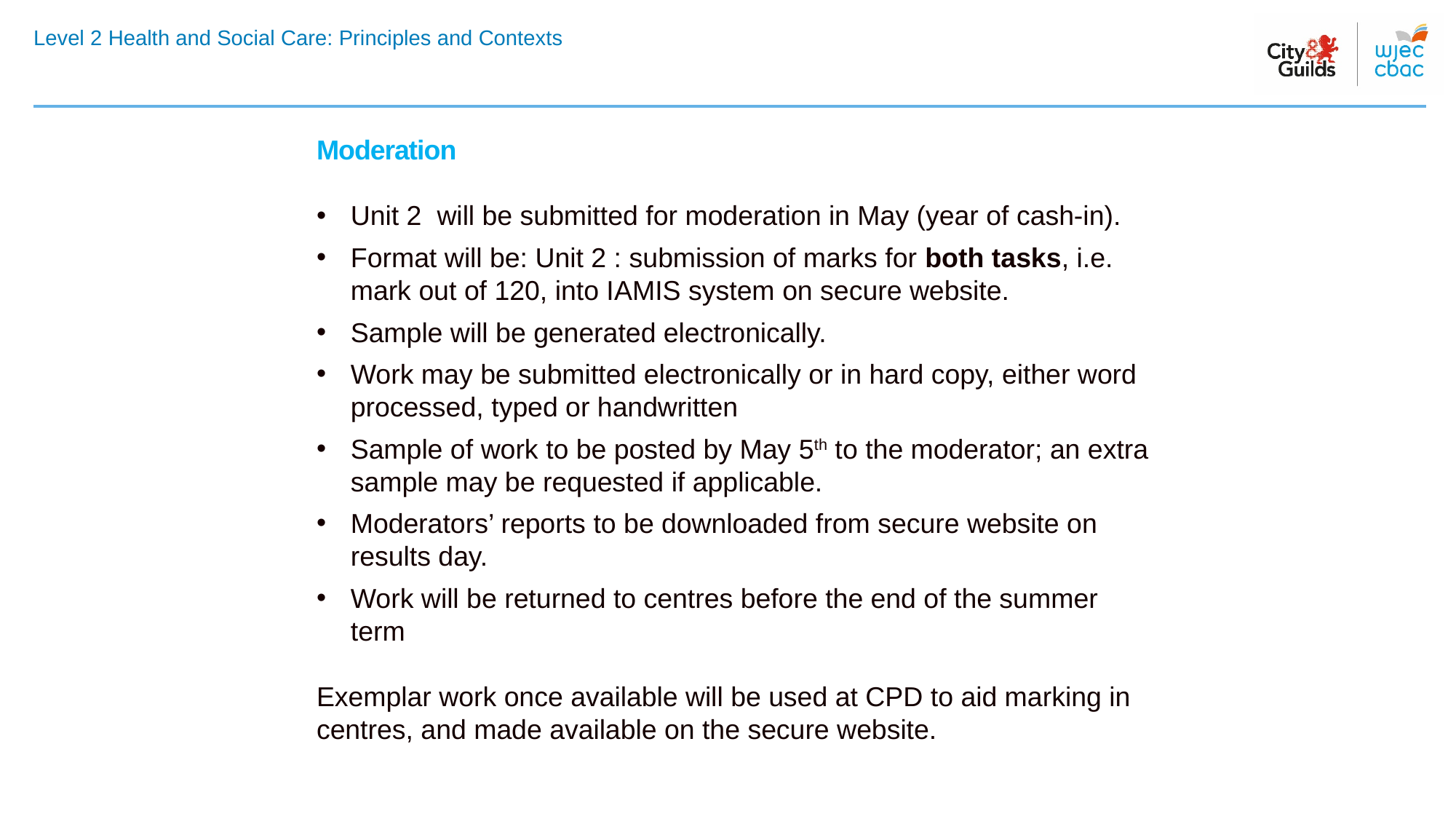

# Level 2 Health and Social Care: Principles and Contexts

Moderation

Unit 2  will be submitted for moderation in May (year of cash-in).
Format will be: Unit 2 : submission of marks for both tasks, i.e. mark out of 120, into IAMIS system on secure website.
Sample will be generated electronically.
Work may be submitted electronically or in hard copy, either word processed, typed or handwritten
Sample of work to be posted by May 5th to the moderator; an extra sample may be requested if applicable.
Moderators’ reports to be downloaded from secure website on results day.
Work will be returned to centres before the end of the summer term

Exemplar work once available will be used at CPD to aid marking in centres, and made available on the secure website.